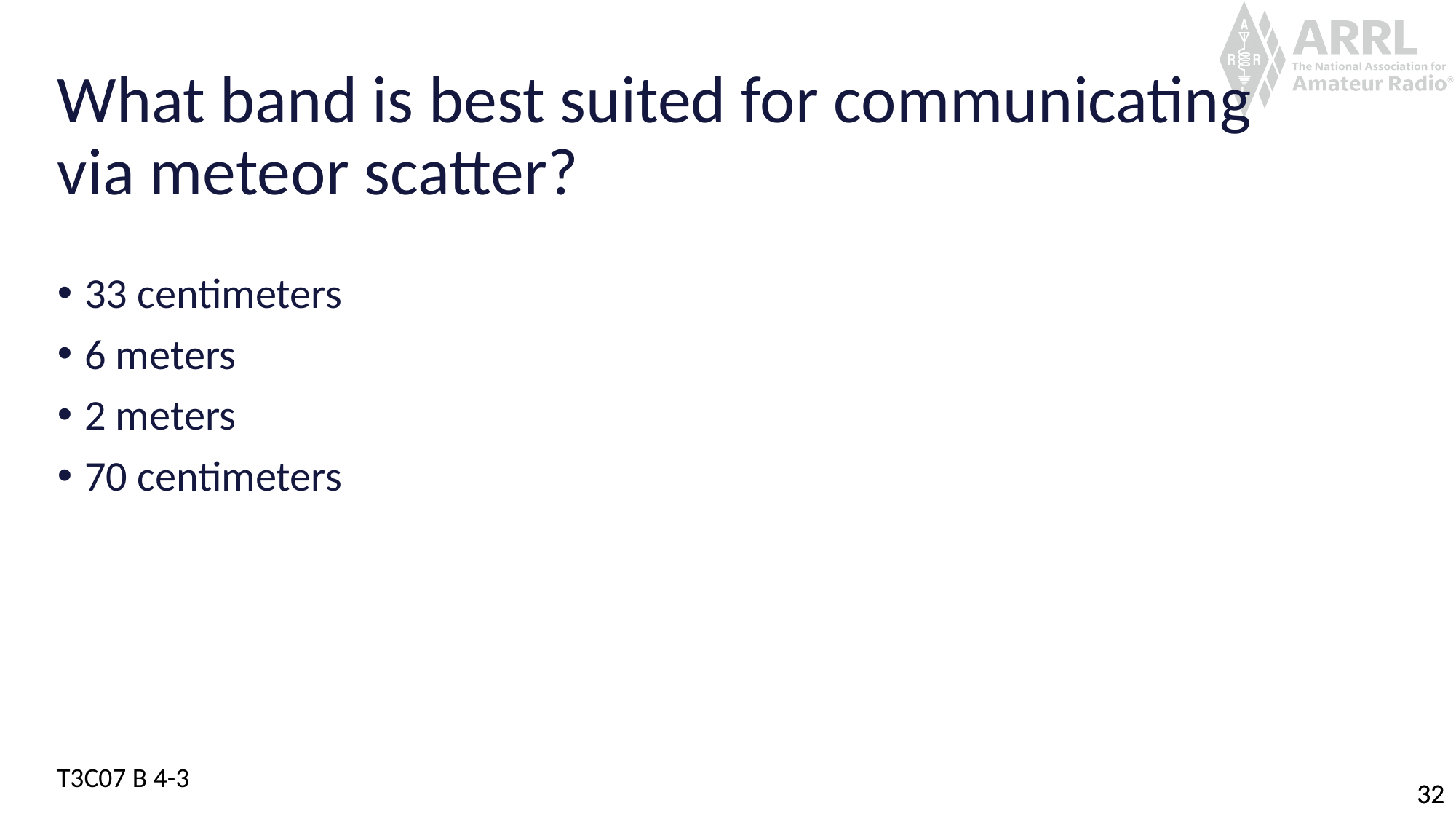

# What band is best suited for communicating via meteor scatter?
33 centimeters
6 meters
2 meters
70 centimeters
T3C07 B 4-3